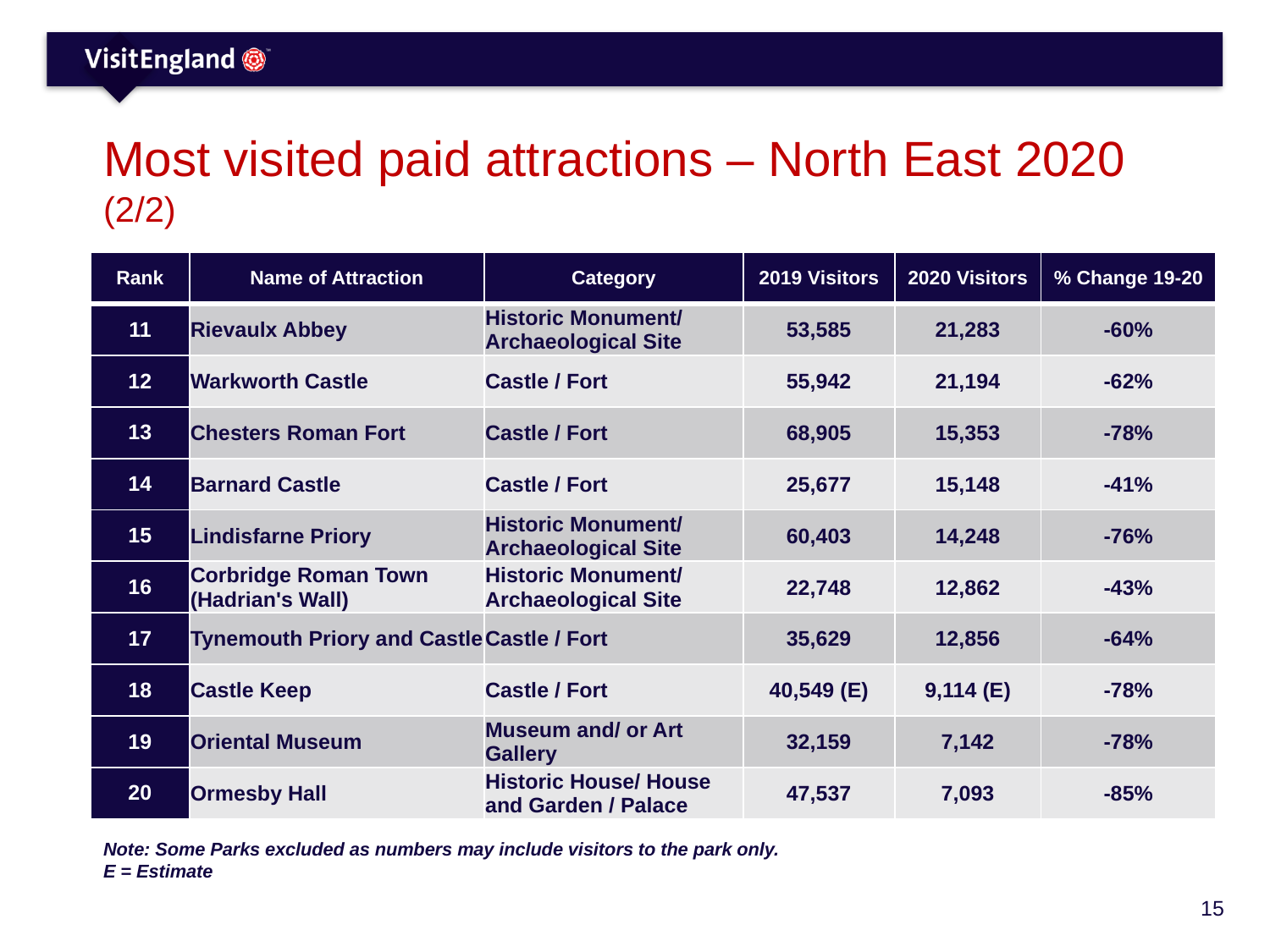

# Most visited paid attractions – North East 2020 (2/2)
| Rank | Name of Attraction | Category | 2019 Visitors | 2020 Visitors | % Change 19-20 |
| --- | --- | --- | --- | --- | --- |
| 11 | Rievaulx Abbey | Historic Monument/ Archaeological Site | 53,585 | 21,283 | -60% |
| 12 | Warkworth Castle | Castle / Fort | 55,942 | 21,194 | -62% |
| 13 | Chesters Roman Fort | Castle / Fort | 68,905 | 15,353 | -78% |
| 14 | Barnard Castle | Castle / Fort | 25,677 | 15,148 | -41% |
| 15 | Lindisfarne Priory | Historic Monument/ Archaeological Site | 60,403 | 14,248 | -76% |
| 16 | Corbridge Roman Town (Hadrian's Wall) | Historic Monument/ Archaeological Site | 22,748 | 12,862 | -43% |
| 17 | Tynemouth Priory and Castle | Castle / Fort | 35,629 | 12,856 | -64% |
| 18 | Castle Keep | Castle / Fort | 40,549 (E) | 9,114 (E) | -78% |
| 19 | Oriental Museum | Museum and/ or Art Gallery | 32,159 | 7,142 | -78% |
| 20 | Ormesby Hall | Historic House/ House and Garden / Palace | 47,537 | 7,093 | -85% |
Note: Some Parks excluded as numbers may include visitors to the park only.
E = Estimate